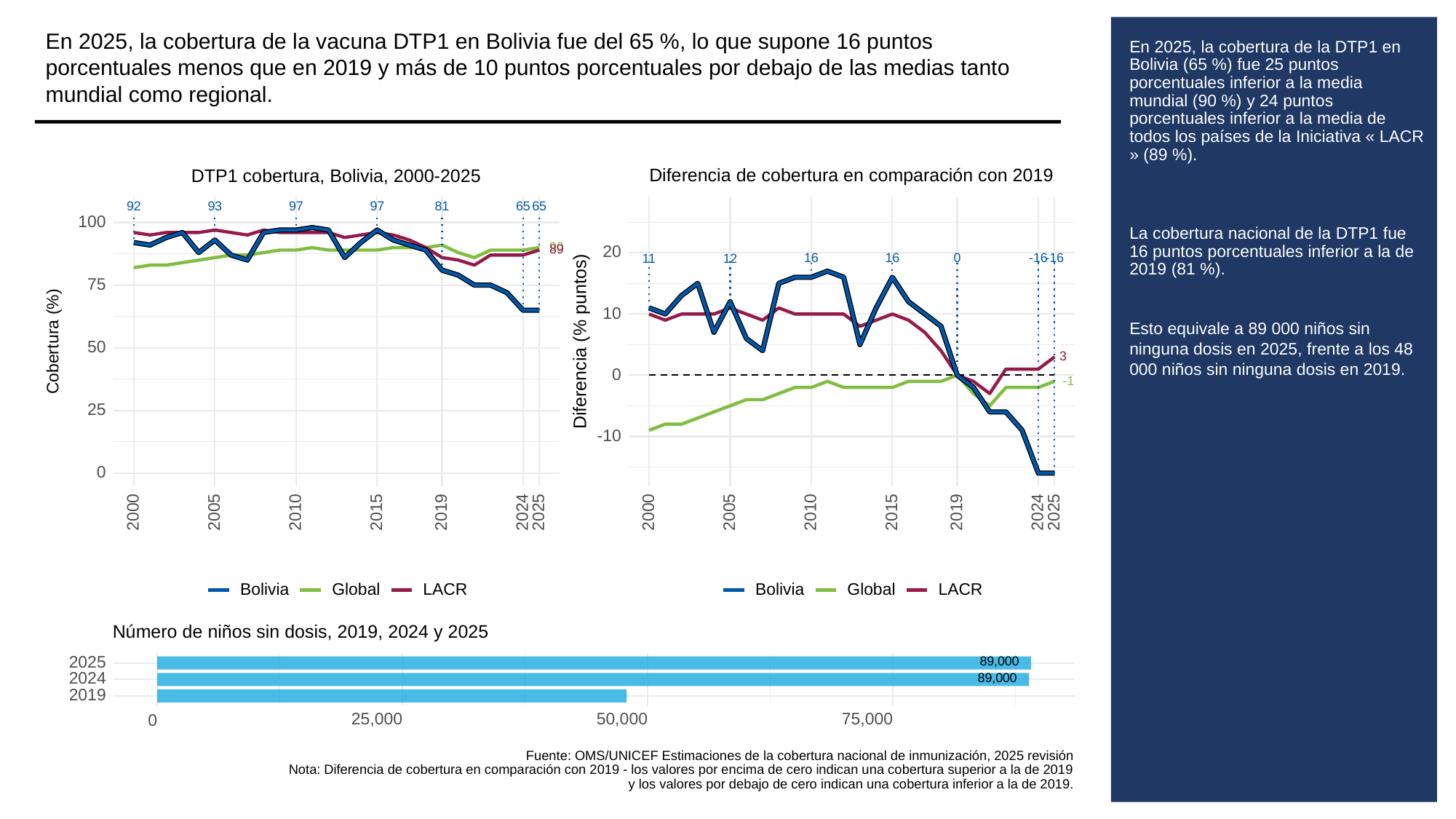

En 2025, la cobertura de la vacuna DTP1 en Bolivia fue del 65 %, lo que supone 16 puntos porcentuales menos que en 2019 y más de 10 puntos porcentuales por debajo de las medias tanto mundial como regional.
# En 2025, la cobertura de la DTP1 en Bolivia (65 %) fue 25 puntos porcentuales inferior a la media mundial (90 %) y 24 puntos porcentuales inferior a la media de todos los países de la Iniciativa « LACR » (89 %).

La cobertura nacional de la DTP1 fue 16 puntos porcentuales inferior a la de 2019 (81 %).

Esto equivale a 89 000 niños sin ninguna dosis en 2025, frente a los 48 000 niños sin ninguna dosis en 2019.

Diferencia de cobertura en comparación con 2019
DTP1 cobertura, Bolivia, 2000-2025

93
92
97
97
81
65
65
100

90

89
20

16
16
0
-16
-16
11
12

75

10

Diferencia (% puntos)
Cobertura (%)
50

3
0

-1

25

-10

0

2000
2005
2010
2015
2019
2024
2025
2000
2005
2010
2015
2019
2024
2025
Global
LACR
Global
LACR
Bolivia
Bolivia

Número de niños sin dosis, 2019, 2024 y 2025

89,000
2025

89,000
2024

2019

25,000
50,000
75,000
0
Fuente: OMS/UNICEF Estimaciones de la cobertura nacional de inmunización, 2025 revisión
Nota: Diferencia de cobertura en comparación con 2019 - los valores por encima de cero indican una cobertura superior a la de 2019
y los valores por debajo de cero indican una cobertura inferior a la de 2019.